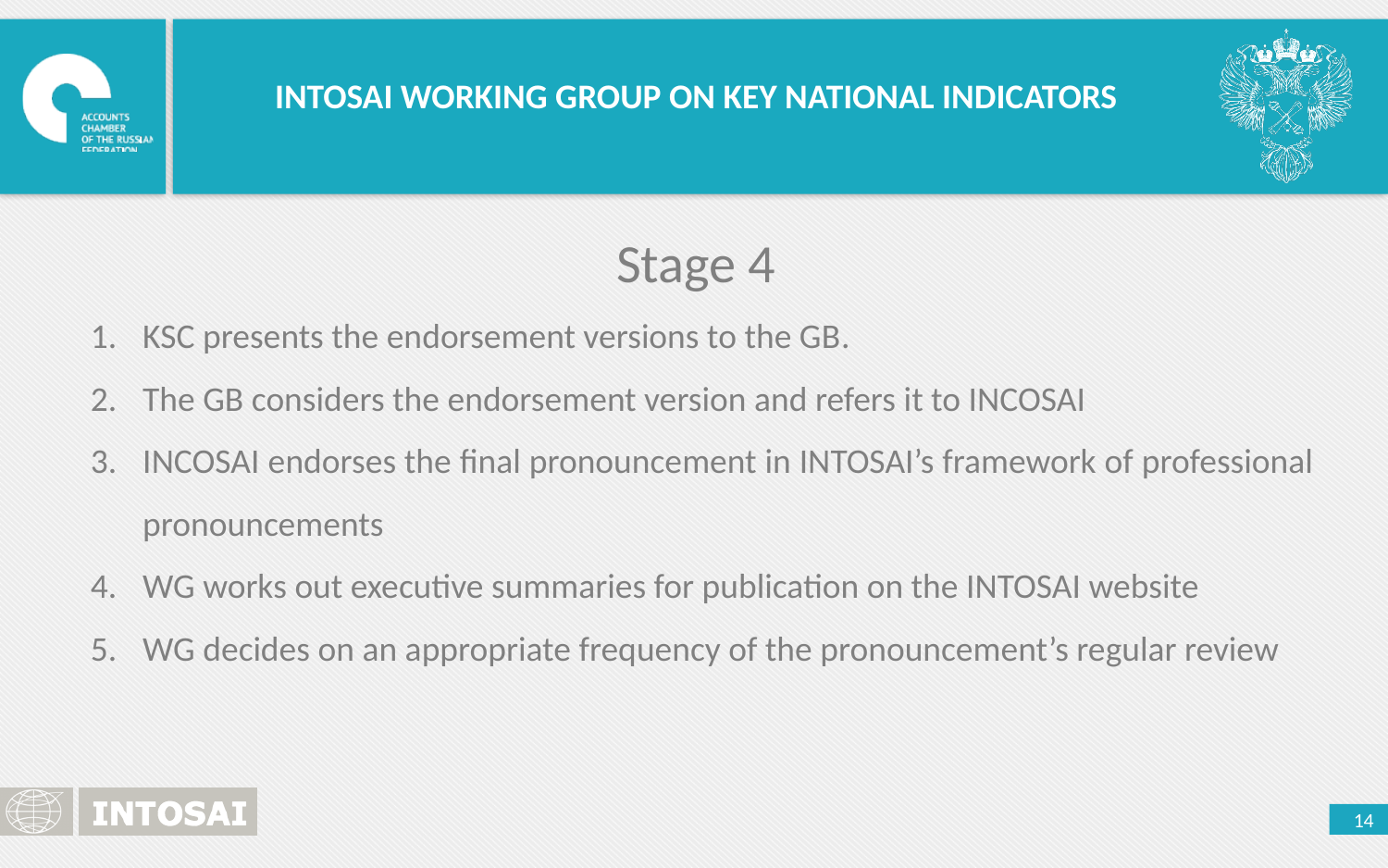

INTOSAI WORKING GROUP ON KEY NATIONAL INDICATORS
Stage 4
KSC presents the endorsement versions to the GB.
The GB considers the endorsement version and refers it to INCOSAI
INCOSAI endorses the final pronouncement in INTOSAI’s framework of professional pronouncements
WG works out executive summaries for publication on the INTOSAI website
WG decides on an appropriate frequency of the pronouncement’s regular review